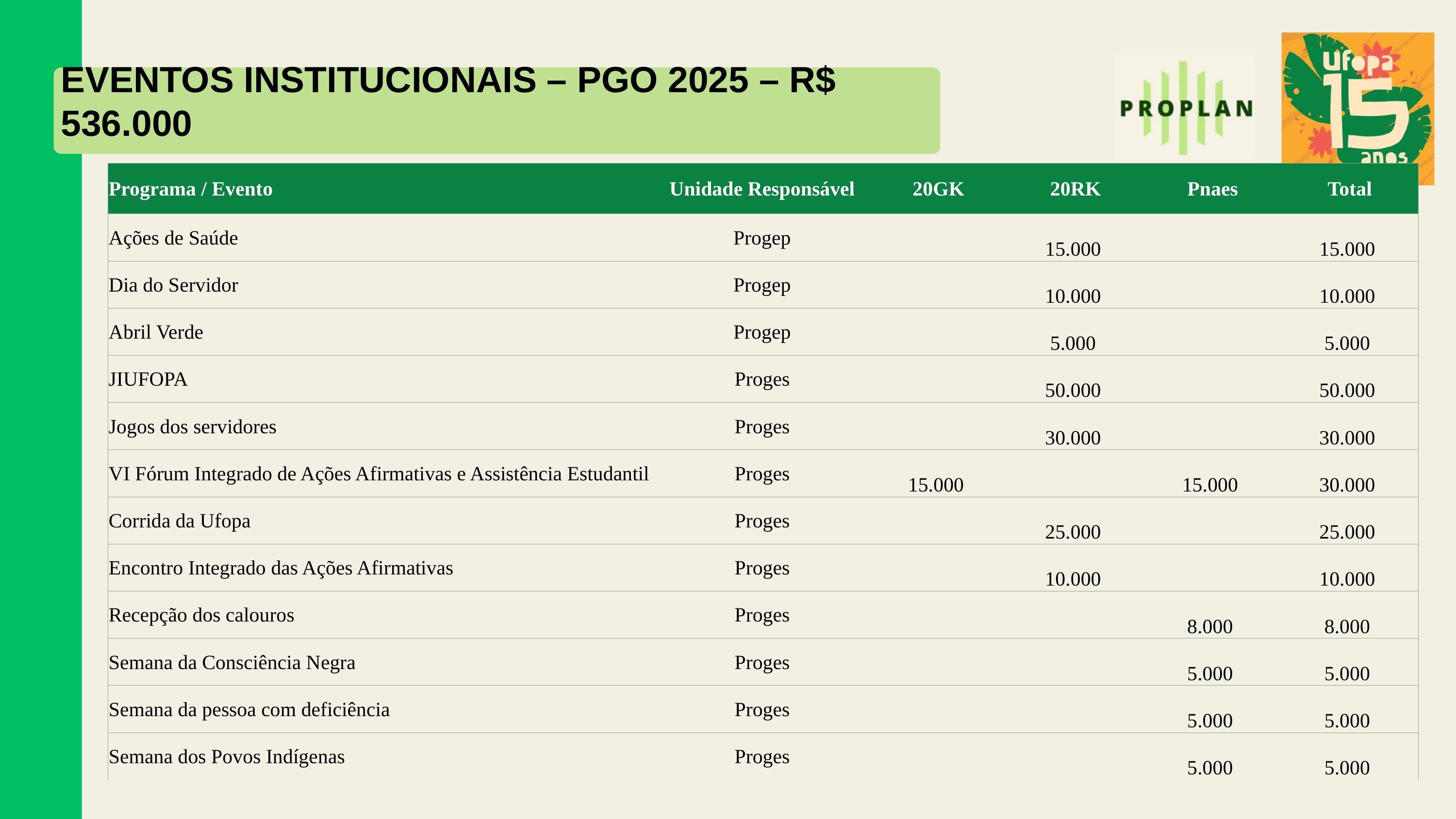

EVENTOS INSTITUCIONAIS – PGO 2025 – R$ 536.000

| Programa / Evento | Unidade Responsável | 20GK | 20RK | Pnaes | Total |
| --- | --- | --- | --- | --- | --- |
| Ações de Saúde | Progep |  | 15.000 |  | 15.000 |
| Dia do Servidor | Progep |  | 10.000 |  | 10.000 |
| Abril Verde | Progep |  | 5.000 |  | 5.000 |
| JIUFOPA | Proges |  | 50.000 |  | 50.000 |
| Jogos dos servidores | Proges |  | 30.000 |  | 30.000 |
| VI Fórum Integrado de Ações Afirmativas e Assistência Estudantil | Proges | 15.000 |  | 15.000 | 30.000 |
| Corrida da Ufopa | Proges |  | 25.000 |  | 25.000 |
| Encontro Integrado das Ações Afirmativas | Proges |  | 10.000 |  | 10.000 |
| Recepção dos calouros | Proges |  |  | 8.000 | 8.000 |
| Semana da Consciência Negra | Proges |  |  | 5.000 | 5.000 |
| Semana da pessoa com deficiência | Proges |  |  | 5.000 | 5.000 |
| Semana dos Povos Indígenas | Proges |  |  | 5.000 | 5.000 |